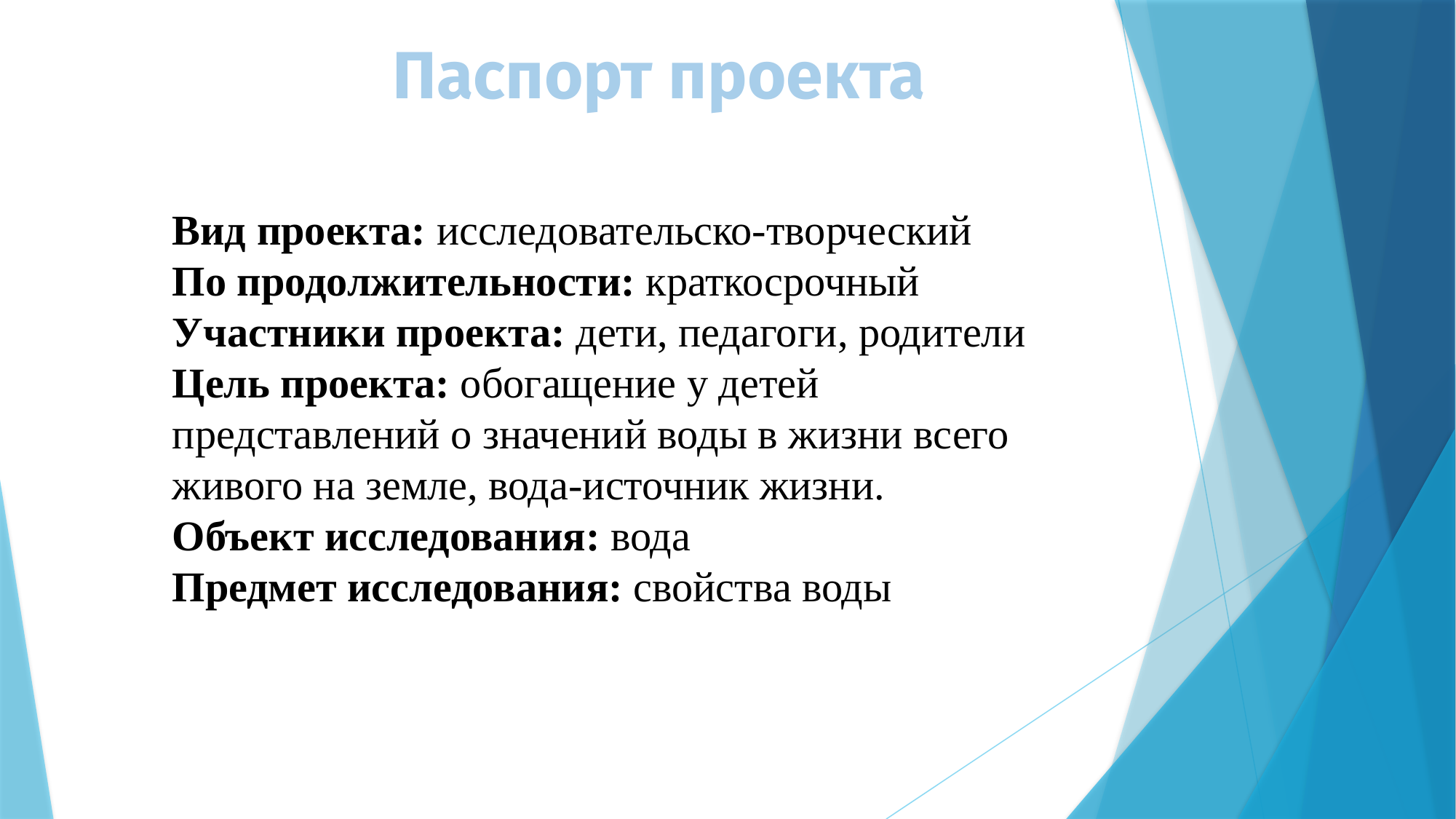

Паспорт проекта
Вид проекта: исследовательско-творческий
По продолжительности: краткосрочный
Участники проекта: дети, педагоги, родители
Цель проекта: обогащение у детей представлений о значений воды в жизни всего живого на земле, вода-источник жизни.
Объект исследования: вода
Предмет исследования: свойства воды